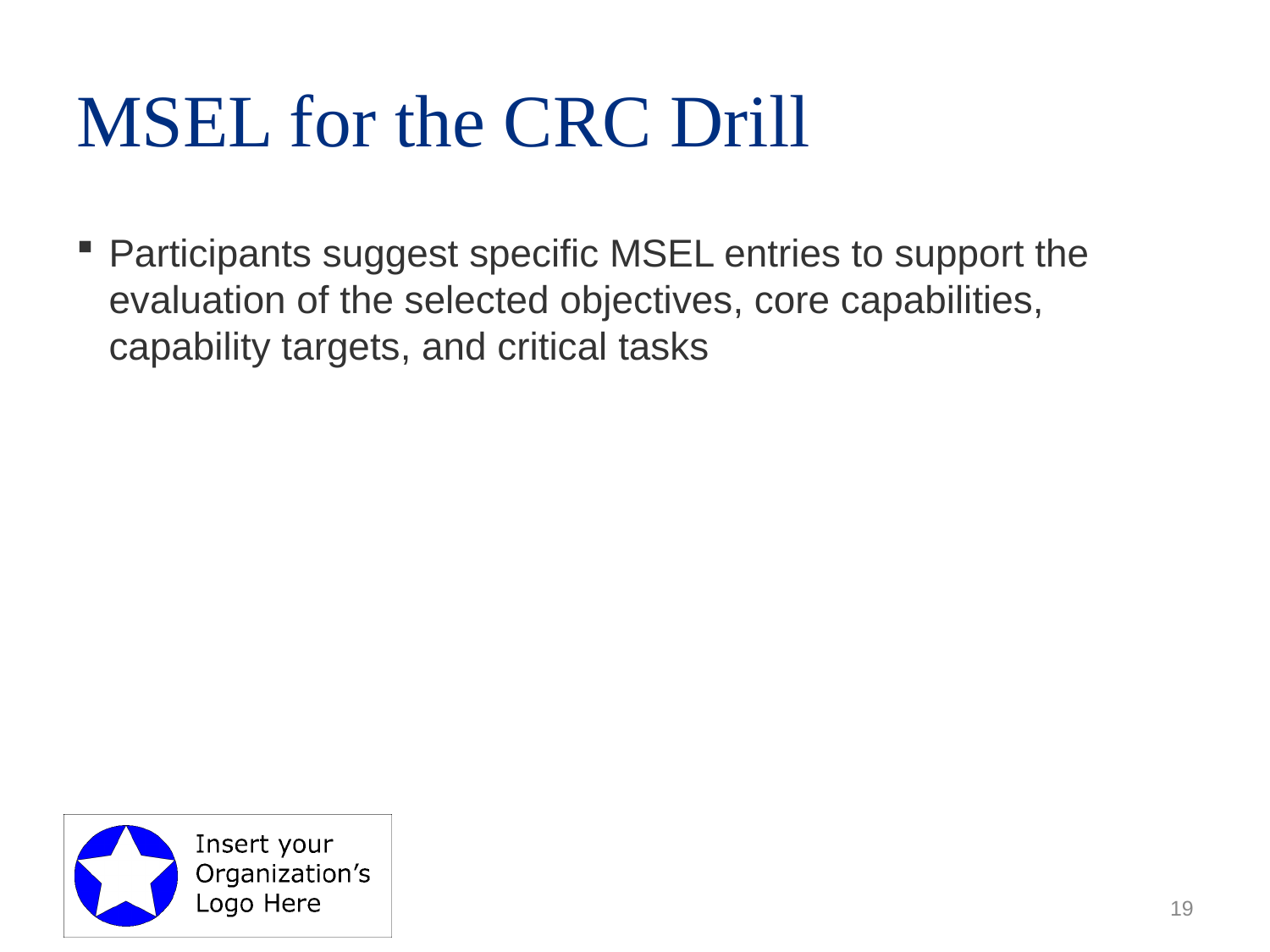

# MSEL for the CRC Drill
Participants suggest specific MSEL entries to support the evaluation of the selected objectives, core capabilities, capability targets, and critical tasks

19